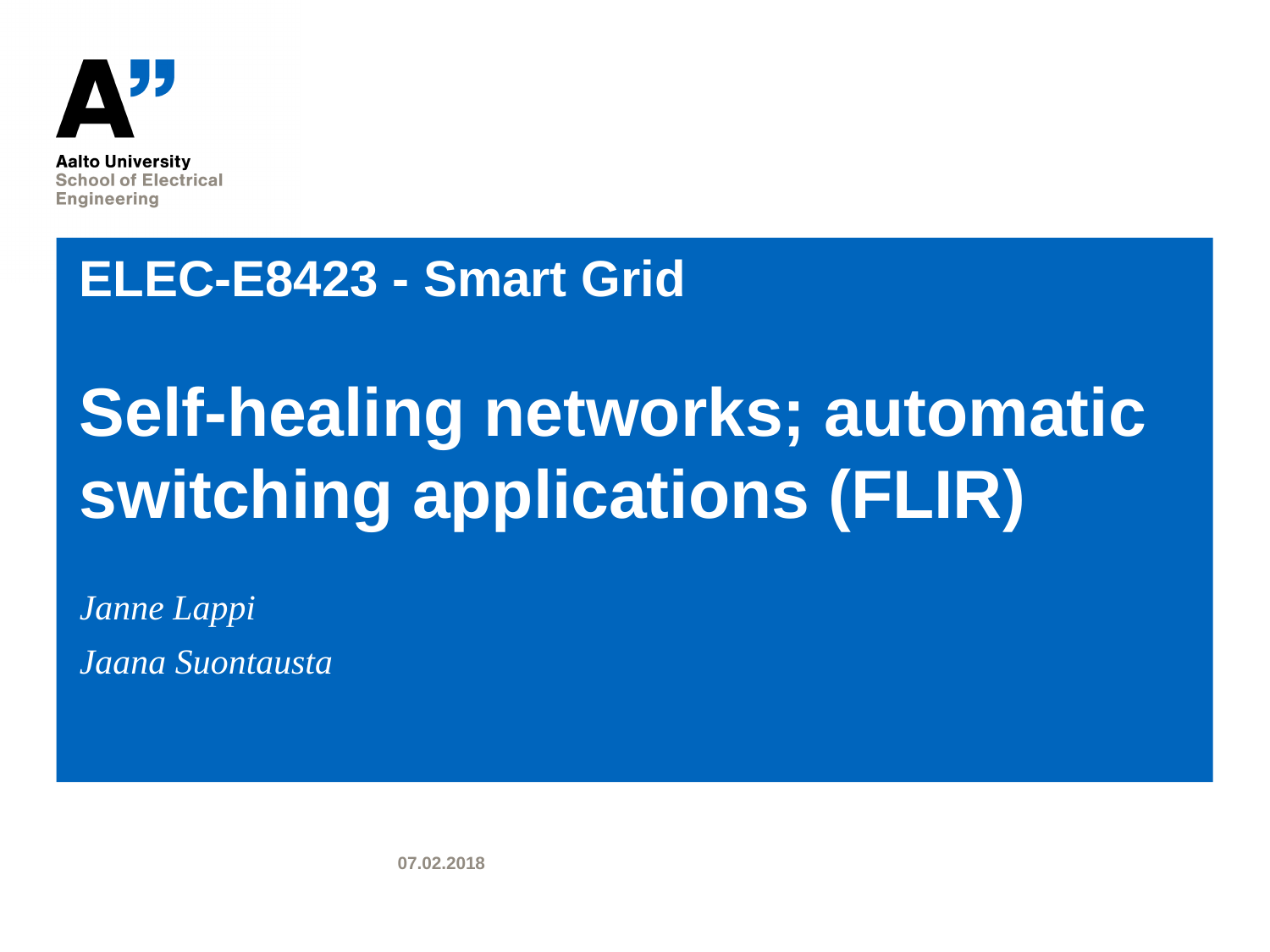

# ELEC-E8423 - Smart Grid Self-healing networks; automatic switching applications (FLIR)
Janne Lappi
Jaana Suontausta

07.02.2018